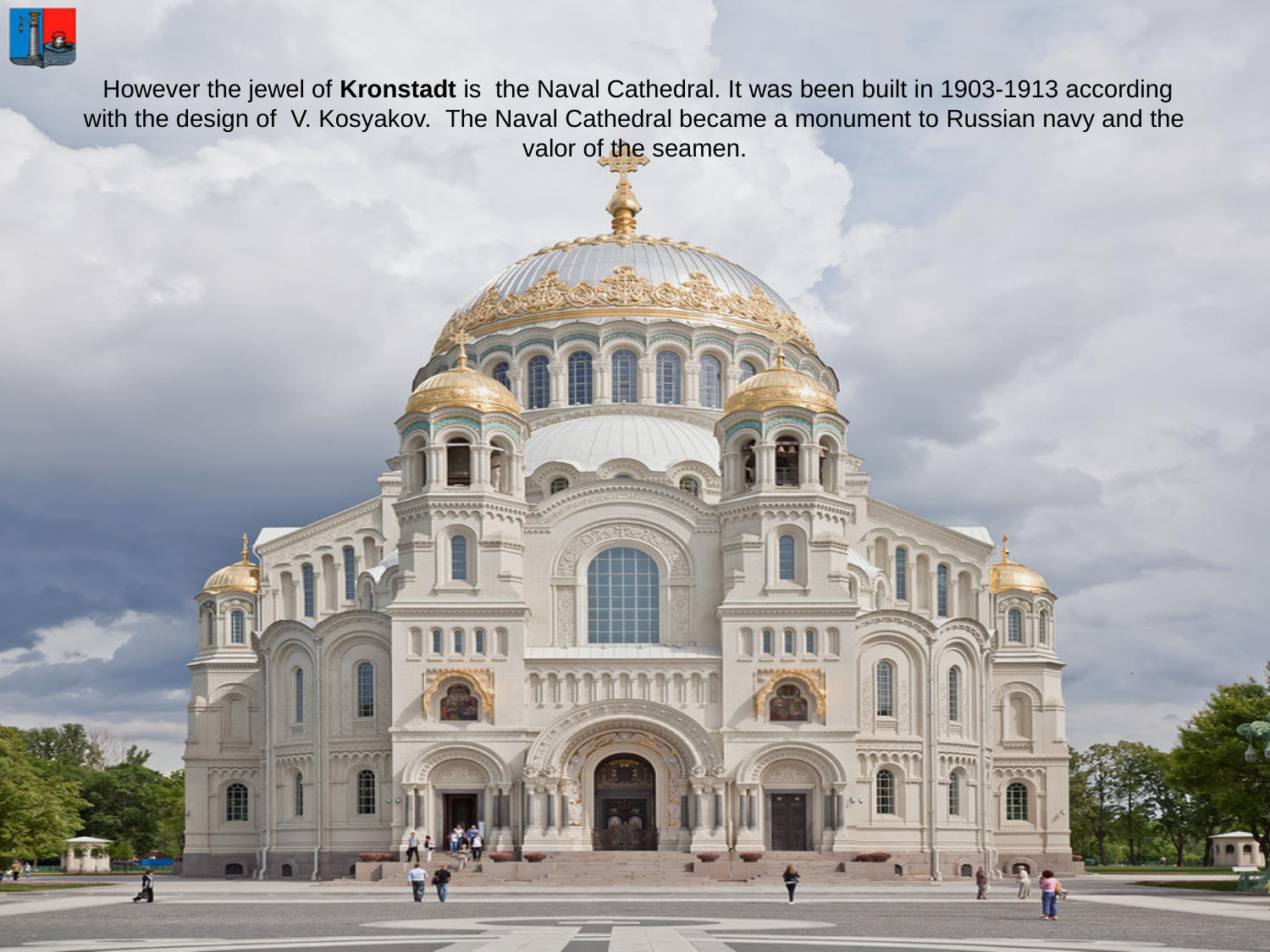

# However the jewel of Kronstadt is  the Naval Cathedral. It was been built in 1903-1913 according with the design of  V. Kosyakov.  The Naval Cathedral became a monument to Russian navy and the valor of the seamen.